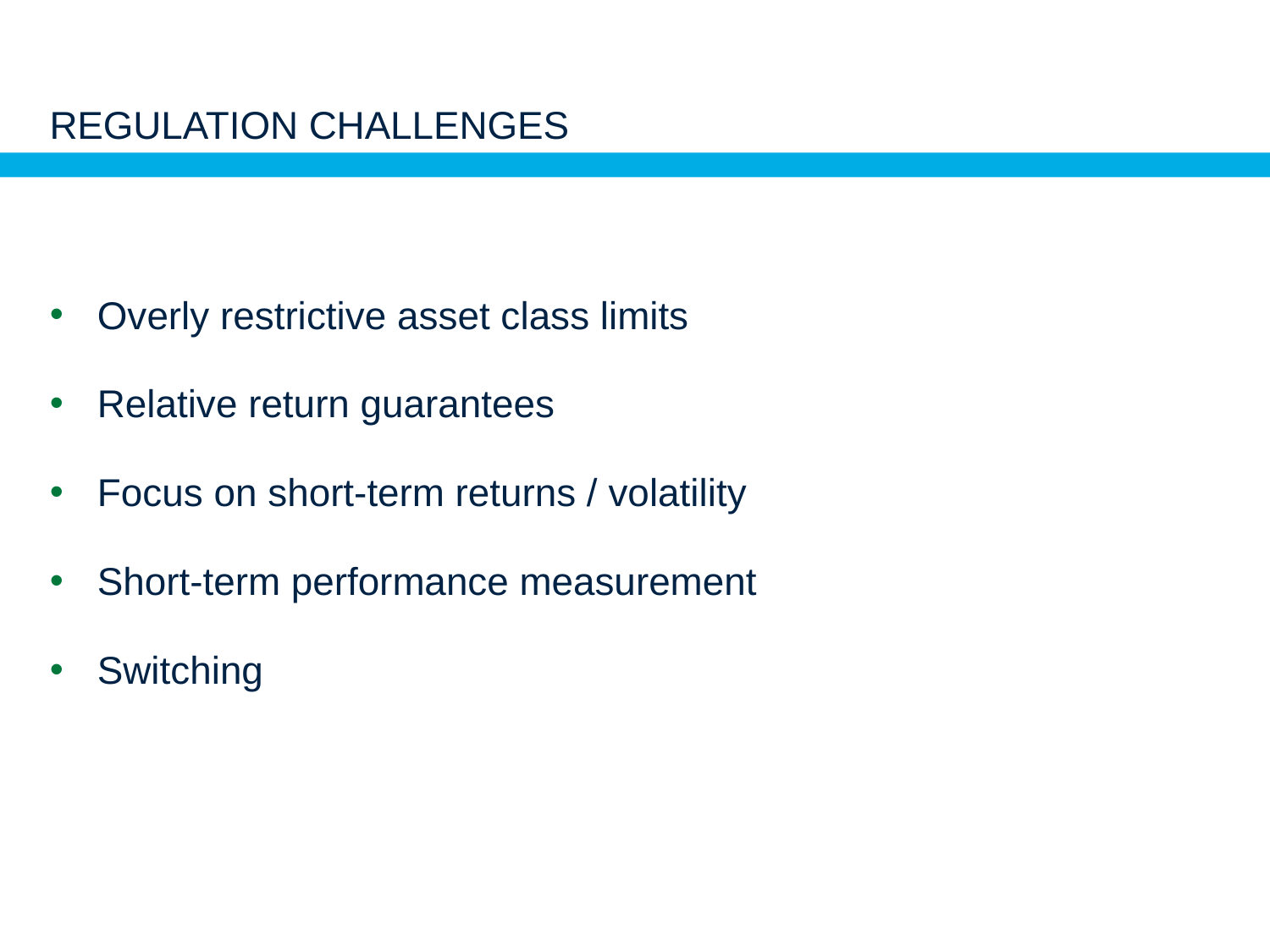

# Regulation challenges

Overly restrictive asset class limits
Relative return guarantees
Focus on short-term returns / volatility
Short-term performance measurement
Switching